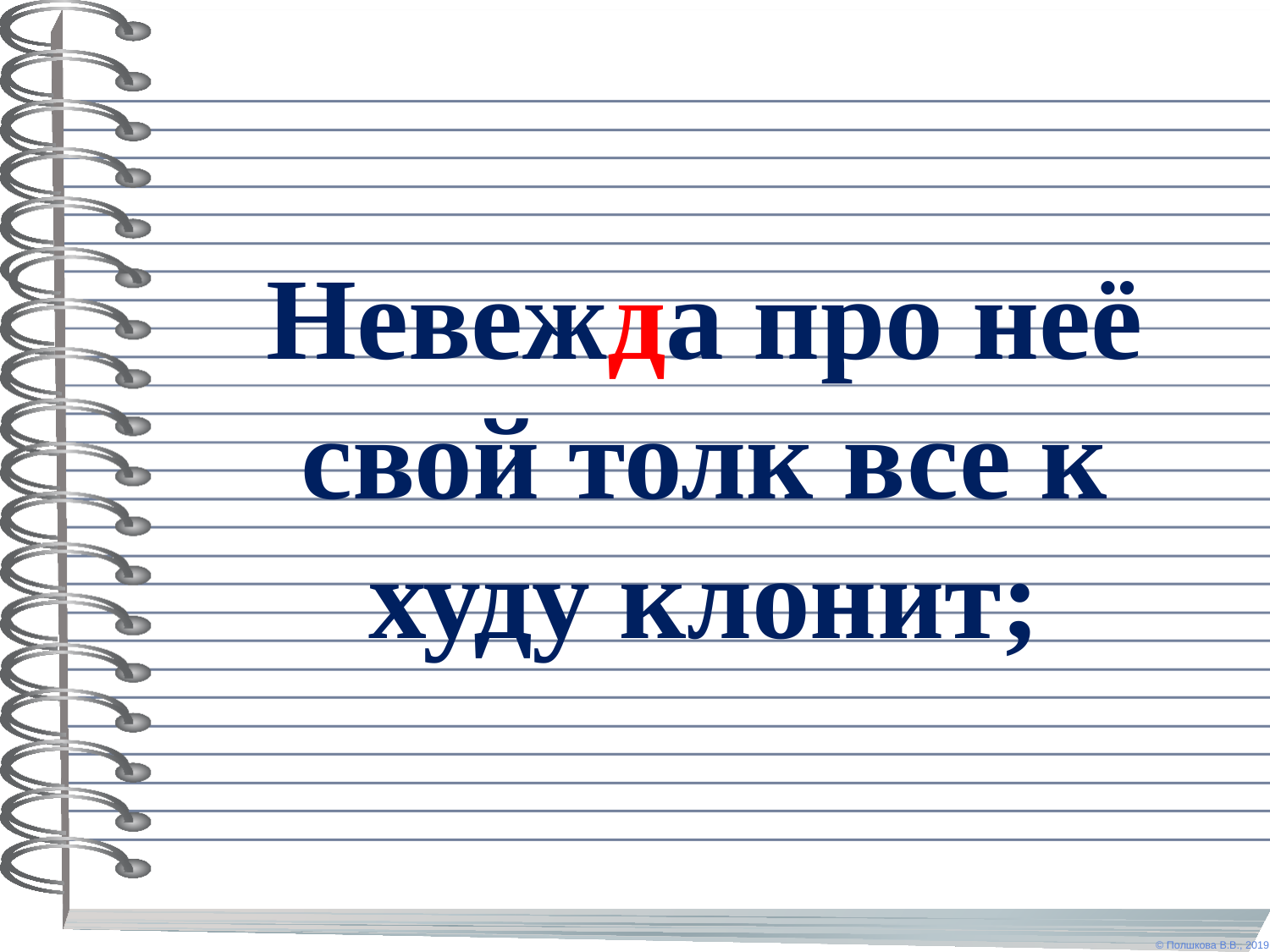

#
Невежда про неё свой толк все к худу клонит;